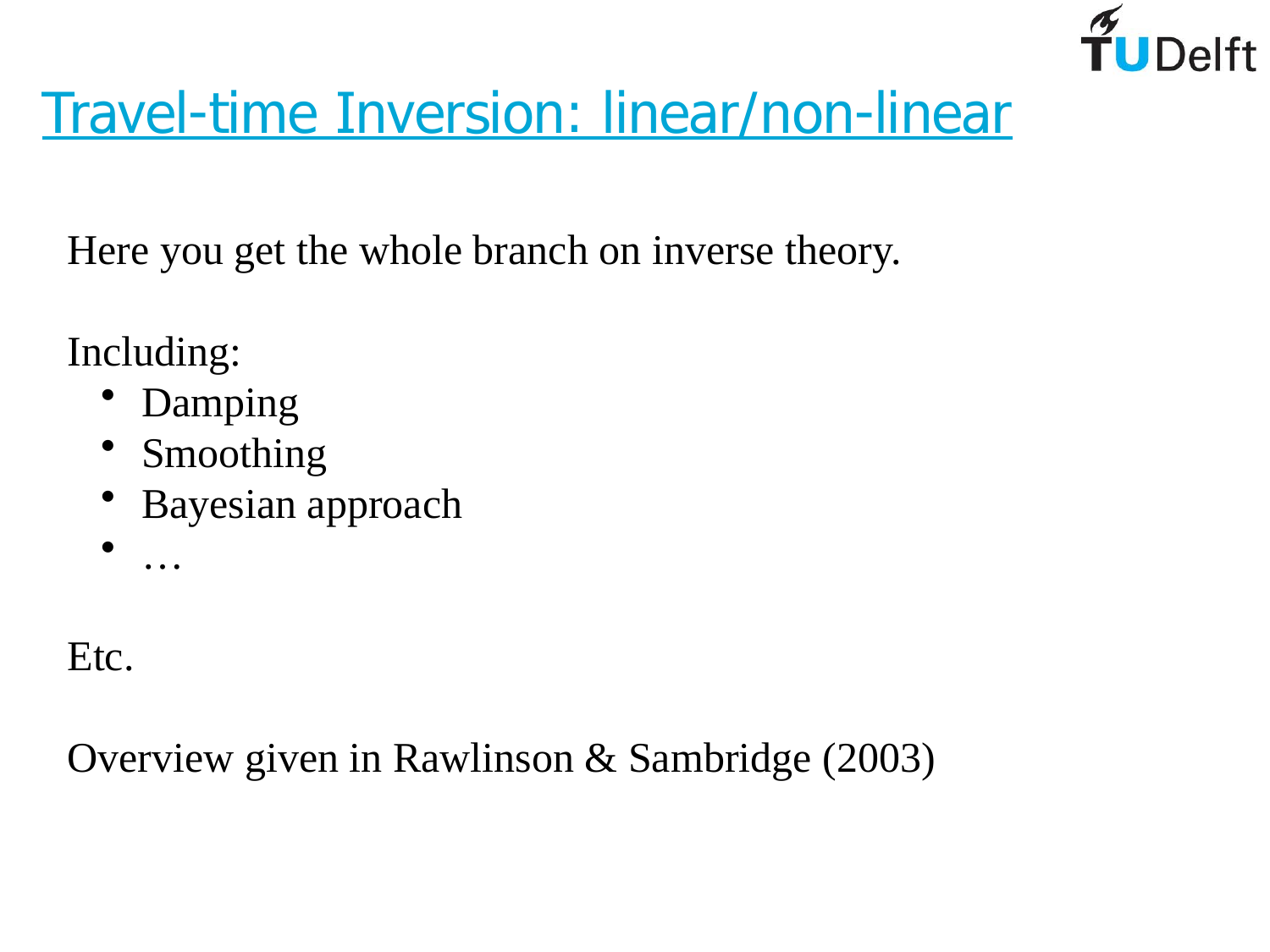

Travel-time Inversion: linear/non-linear
Here you get the whole branch on inverse theory.

Including:
 Damping
 Smoothing
 Bayesian approach
 …

Etc.

Overview given in Rawlinson & Sambridge (2003)